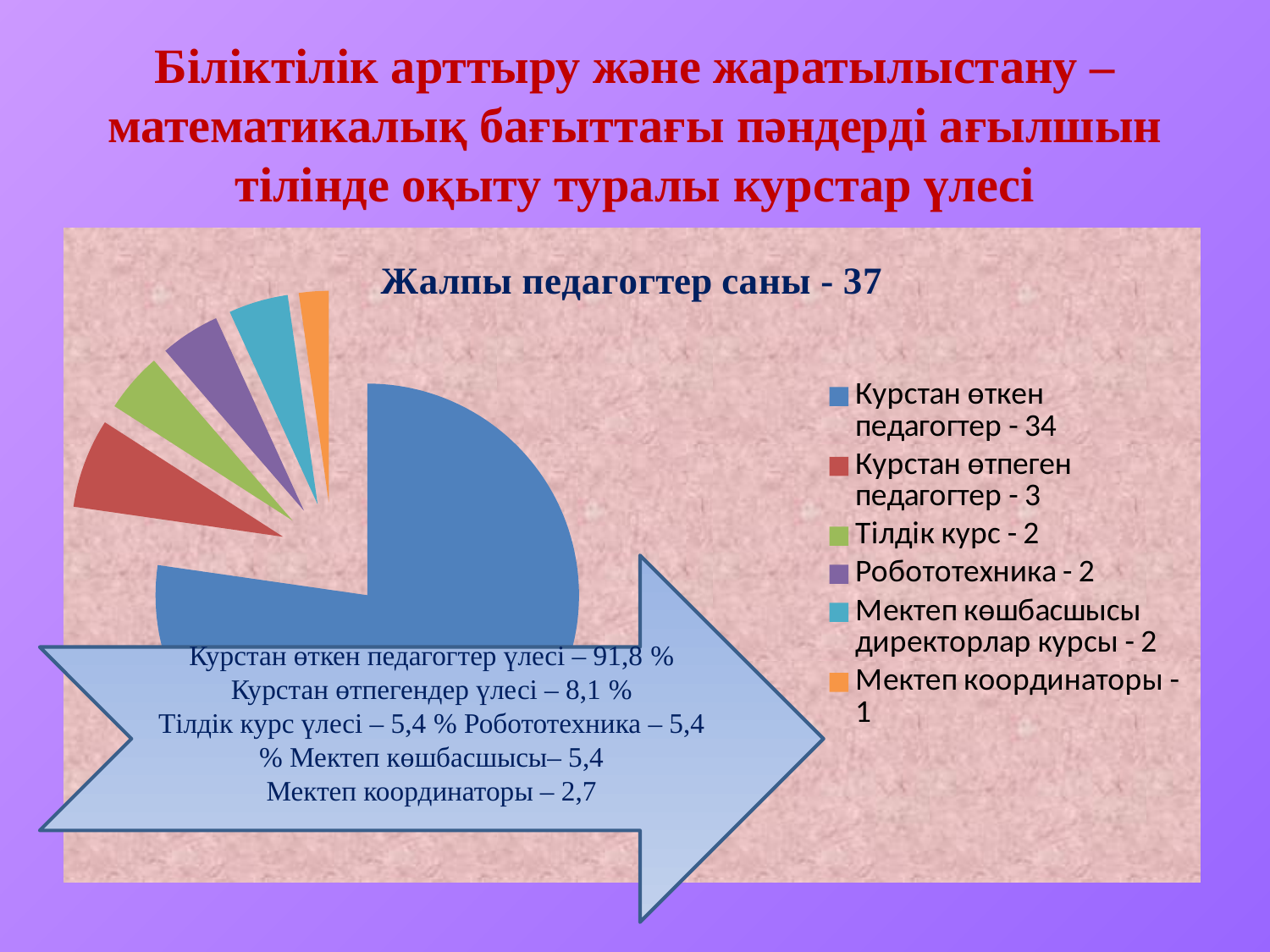

# Біліктілік арттыру және жаратылыстану – математикалық бағыттағы пәндерді ағылшын тілінде оқыту туралы курстар үлесі

### Chart: Жалпы педагогтер саны - 37

| Category | 37 | Столбец3 | Столбец2 | Столбец4 | Столбец5 |
|---|---|---|---|---|---|
| Курстан өткен педагогтер - 34 | 34.0 | None | None | None | None |
| Курстан өтпеген педагогтер - 3 | 3.0 | None | None | None | None |
| Тілдік курс - 2 | 2.0 | None | None | None | None |
| Робототехника - 2 | 2.0 | None | None | None | None |
| Мектеп көшбасшысы директорлар курсы - 2 | 2.0 | None | None | None | None |
| Мектеп координаторы - 1 | 1.0 | None | None | None | None |
Курстан өткен педагогтер үлесі – 91,8 %
Курстан өтпегендер үлесі – 8,1 %
Тілдік курс үлесі – 5,4 % Робототехника – 5,4 % Мектеп көшбасшысы– 5,4
Мектеп координаторы – 2,7